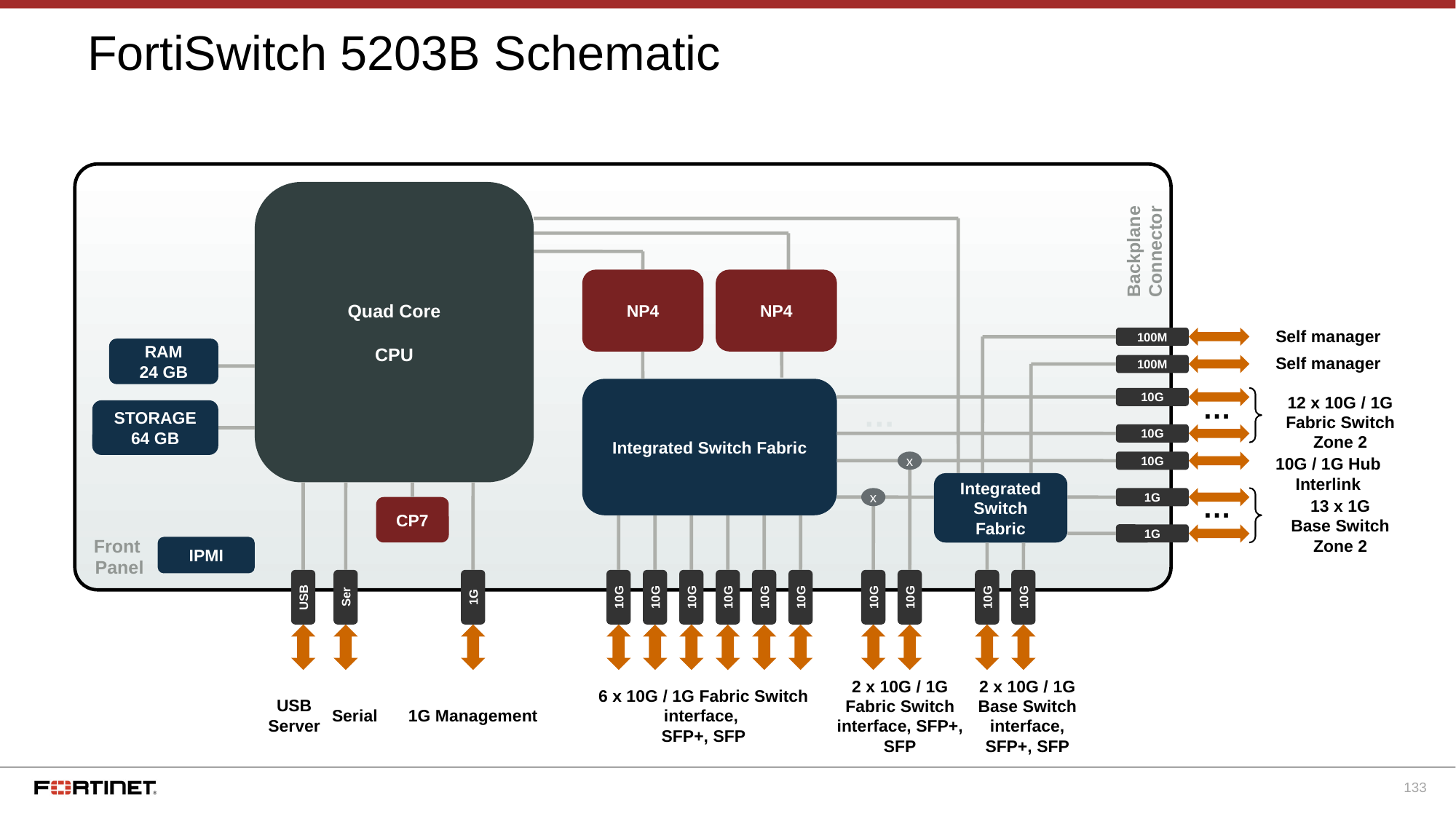

# FortiSwitch 5203B Schematic

Quad Core

CPU

Backplane Connector

NP4
NP4
Self manager
100M

RAM
24 GB
Self manager

100M

Integrated Switch Fabric
…
12 x 10G / 1G
Fabric Switch
Zone 2

10G

…

STORAGE
64 GB
10G

10G / 1G Hub Interlink

x
10G

Integrated Switch Fabric
…

x
1G

13 x 1G
Base Switch
Zone 2

CP7

1G

Front
Panel

IPMI

USB
Ser
1G
10G
10G
10G
10G
10G
10G
10G
10G
10G
10G

2 x 10G / 1G Fabric Switch interface, SFP+, SFP
2 x 10G / 1G Base Switch interface, SFP+, SFP
6 x 10G / 1G Fabric Switch interface,
SFP+, SFP
USB
Server
Serial
1G Management